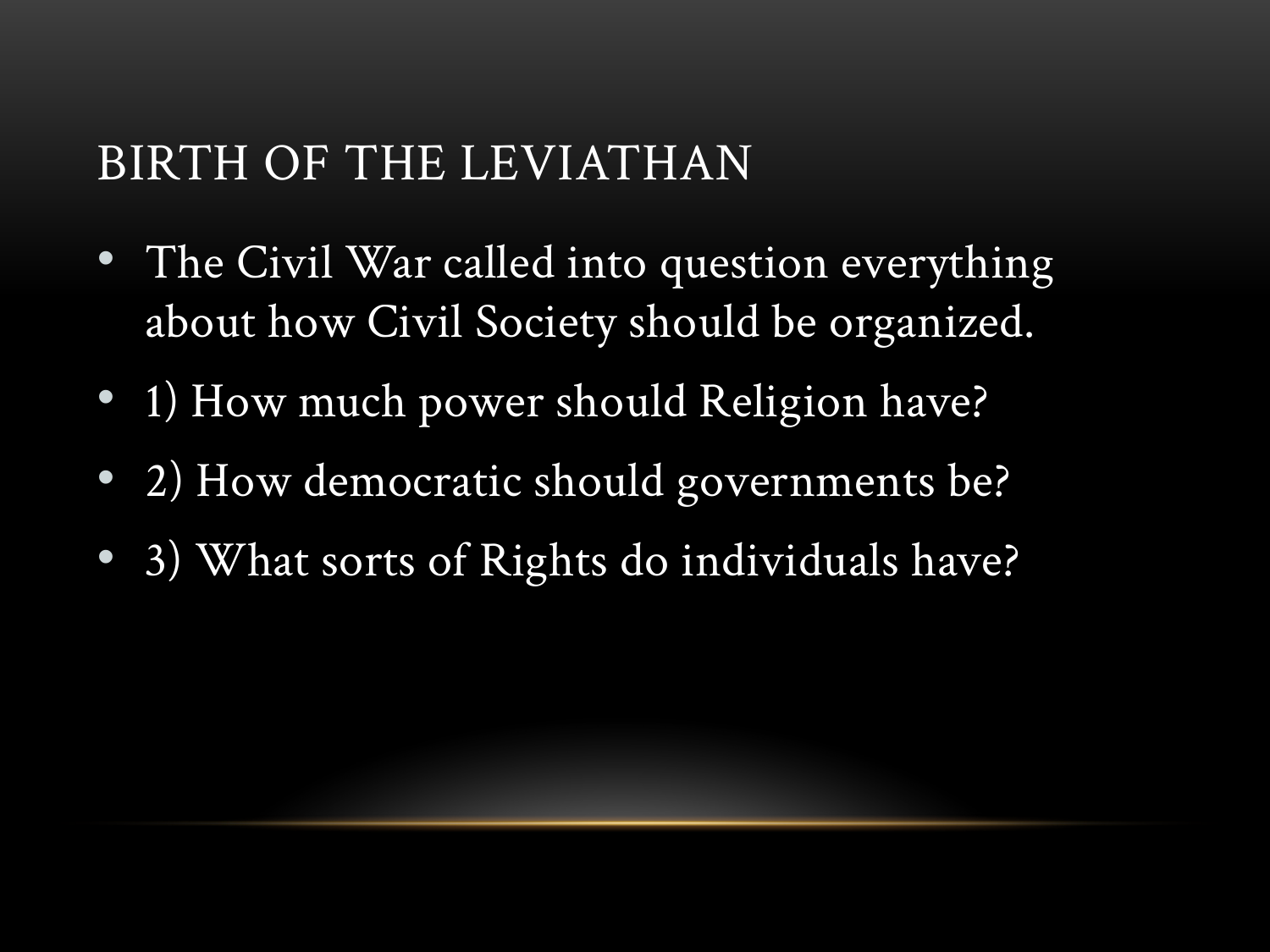

# Birth of the Leviathan
The Civil War called into question everything about how Civil Society should be organized.
1) How much power should Religion have?
2) How democratic should governments be?
3) What sorts of Rights do individuals have?